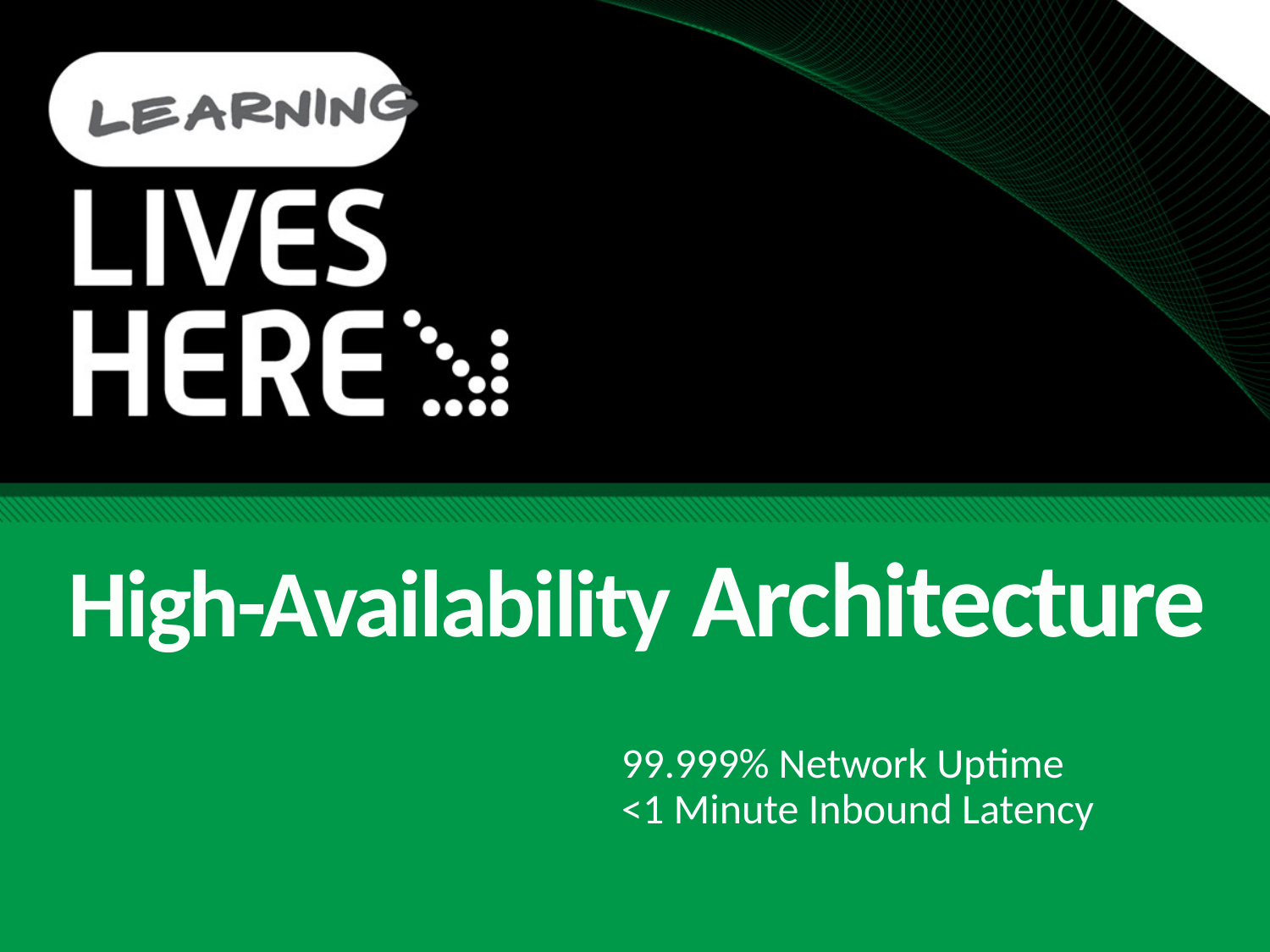

# High-Availability Architecture
99.999% Network Uptime
<1 Minute Inbound Latency